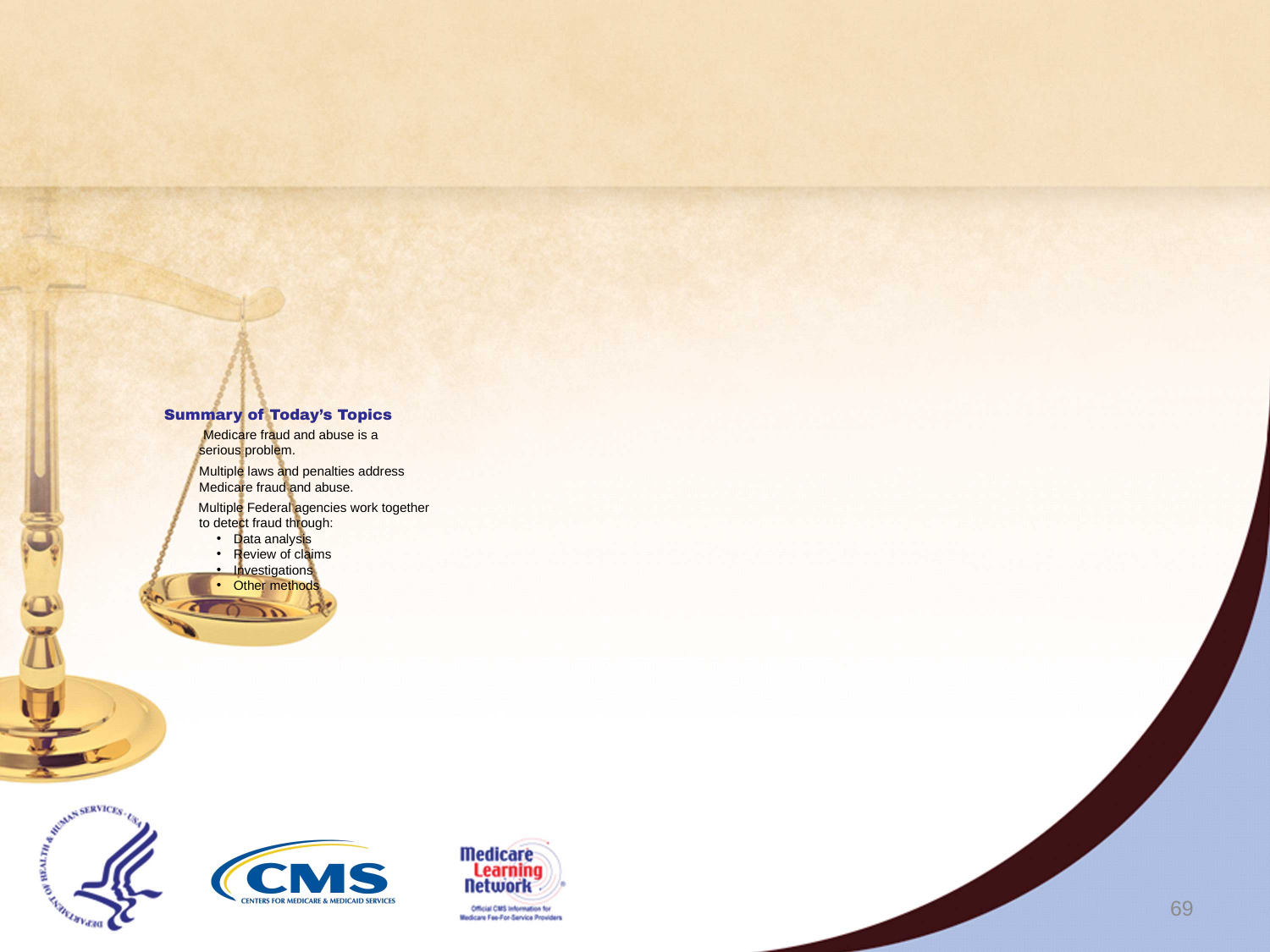

# Summary of Today’s Topics Medicare fraud and abuse is a serious problem. Multiple laws and penalties address Medicare fraud and abuse. Multiple Federal agencies work together to detect fraud through:
Data analysis
Review of claims
Investigations
Other methods

69